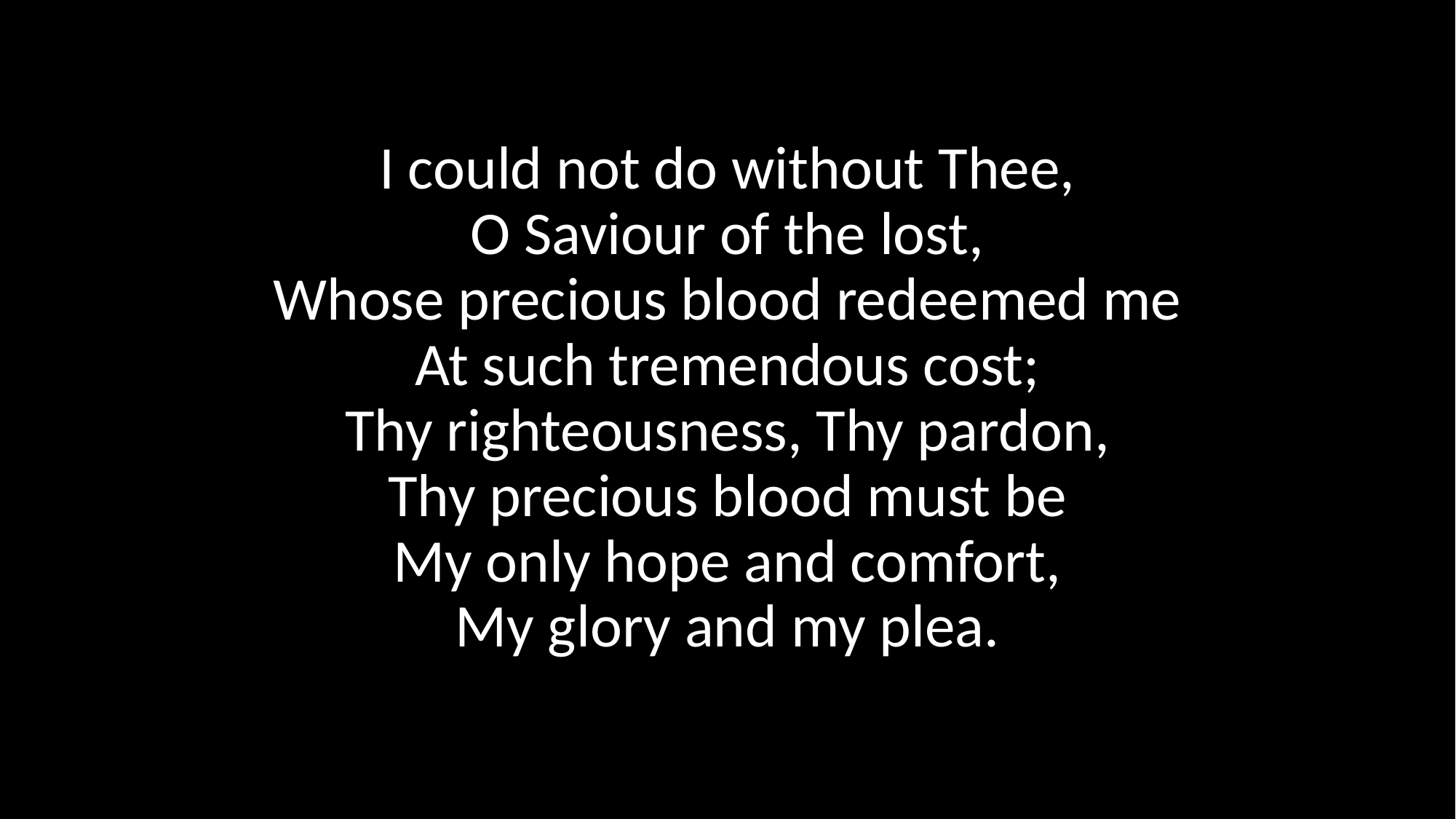

I could not do without Thee,
O Saviour of the lost,
Whose precious blood redeemed me
At such tremendous cost;
Thy righteousness, Thy pardon,
Thy precious blood must be
My only hope and comfort,
My glory and my plea.